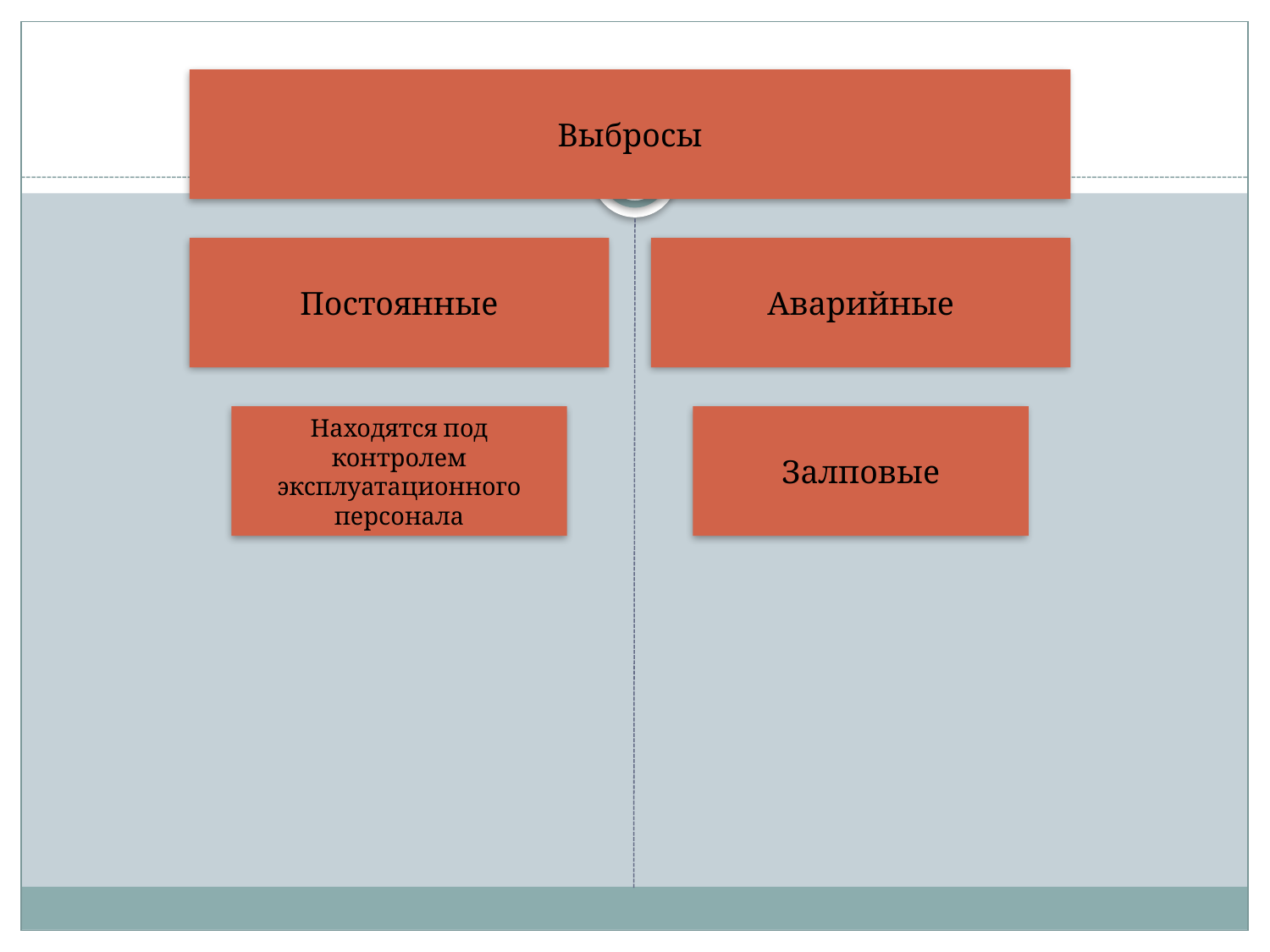

Выбросы
Постоянные
Аварийные
Находятся под контролем эксплуатационного персонала
Залповые